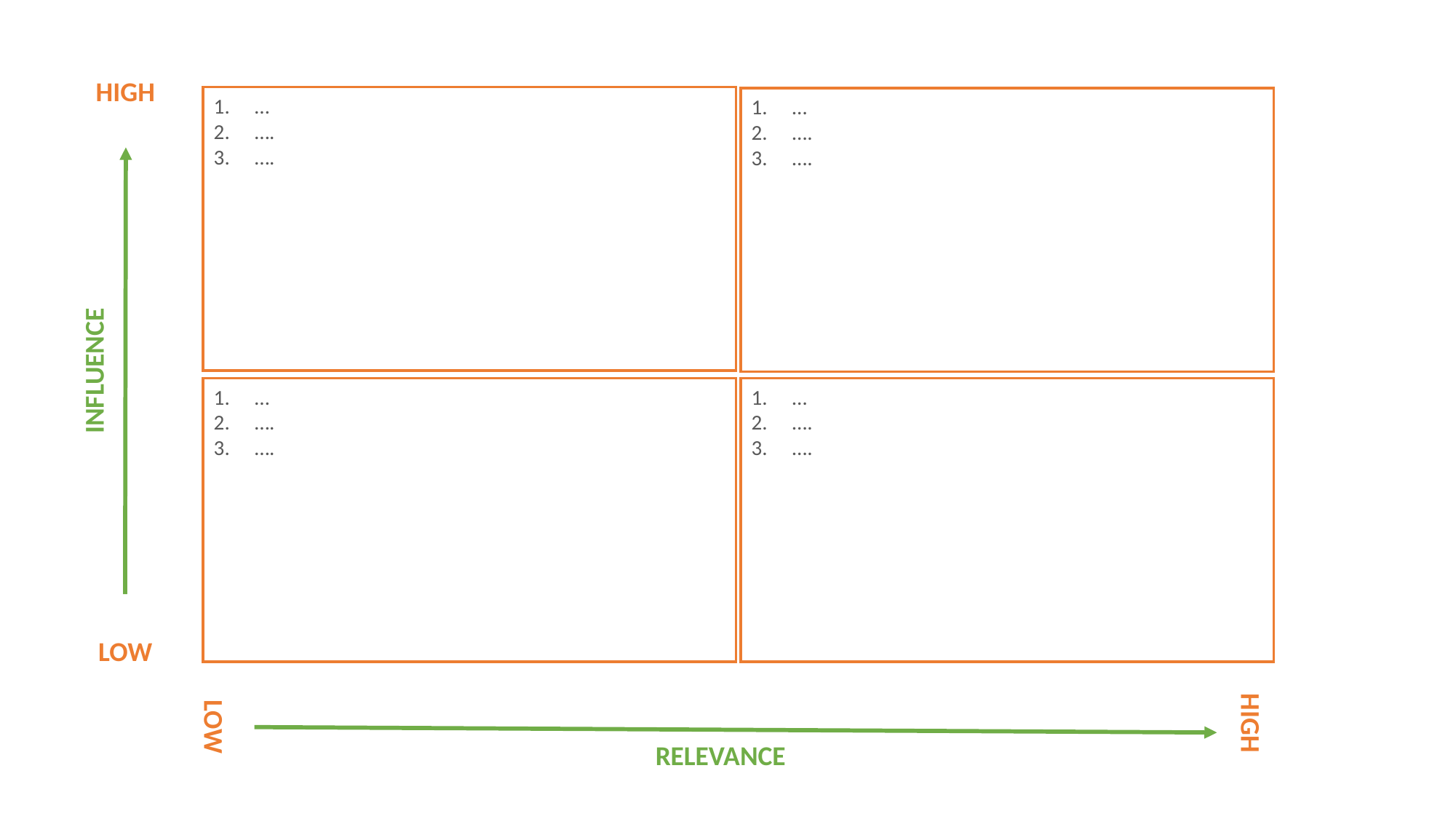

HIGH
…
….
….
…
….
….
INFLUENCE
…
….
….
…
….
….
LOW
HIGH
LOW
RELEVANCE